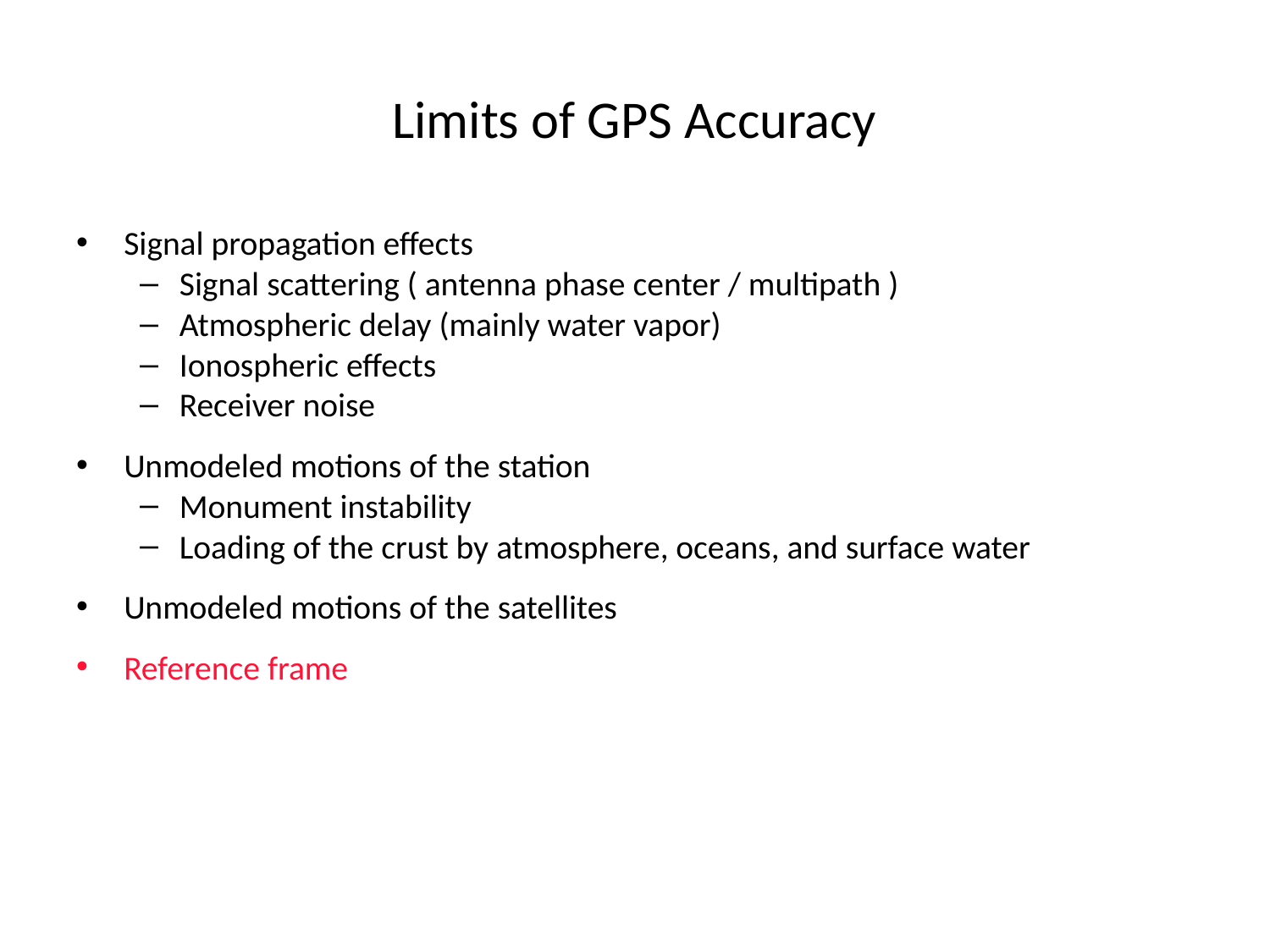

# Limits of GPS Accuracy
Signal propagation effects
Signal scattering ( antenna phase center / multipath )
Atmospheric delay (mainly water vapor)
Ionospheric effects
Receiver noise
Unmodeled motions of the station
Monument instability
Loading of the crust by atmosphere, oceans, and surface water
Unmodeled motions of the satellites
Reference frame